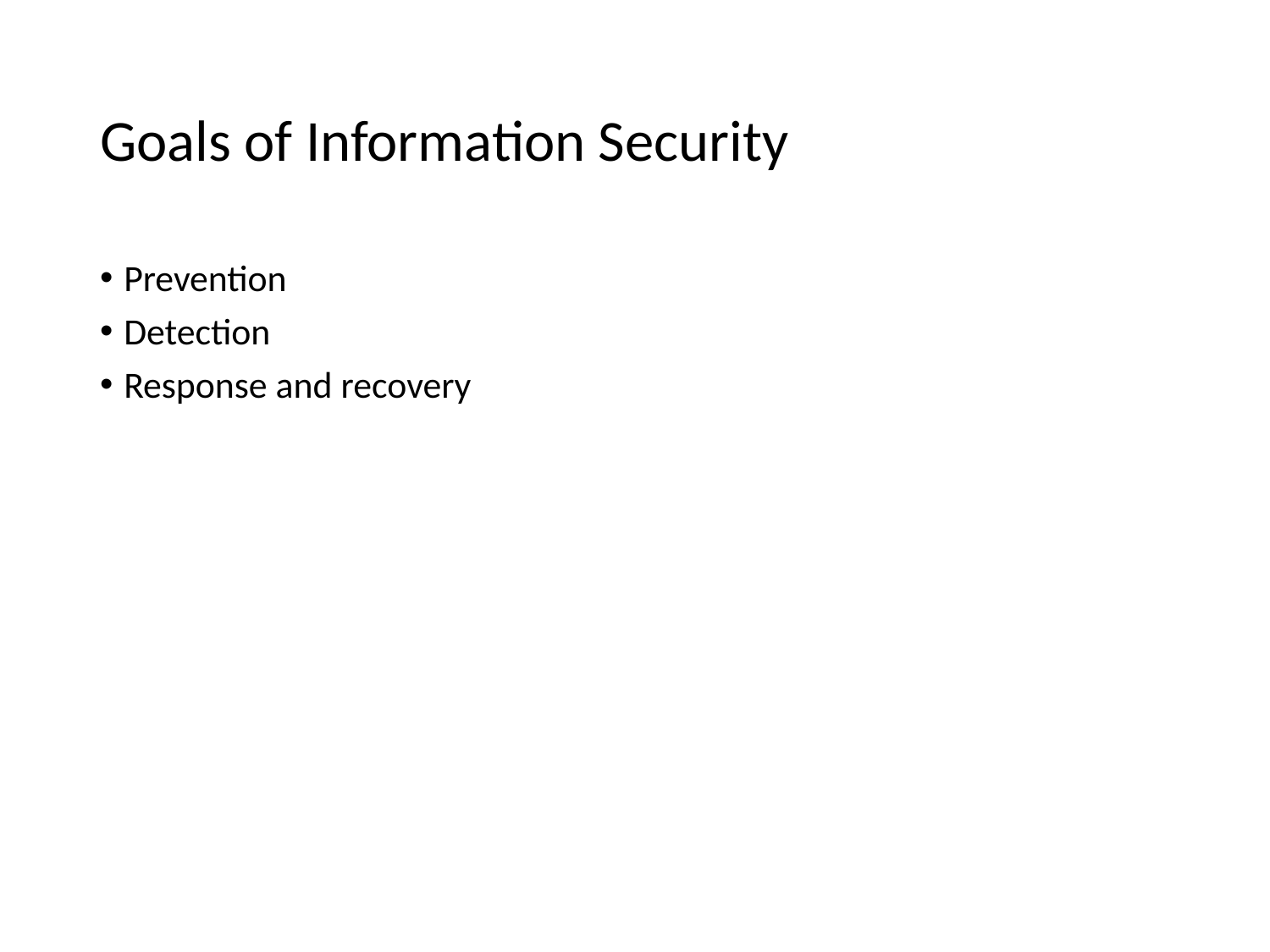

# Goals of Information Security
Prevention
Detection
Response and recovery